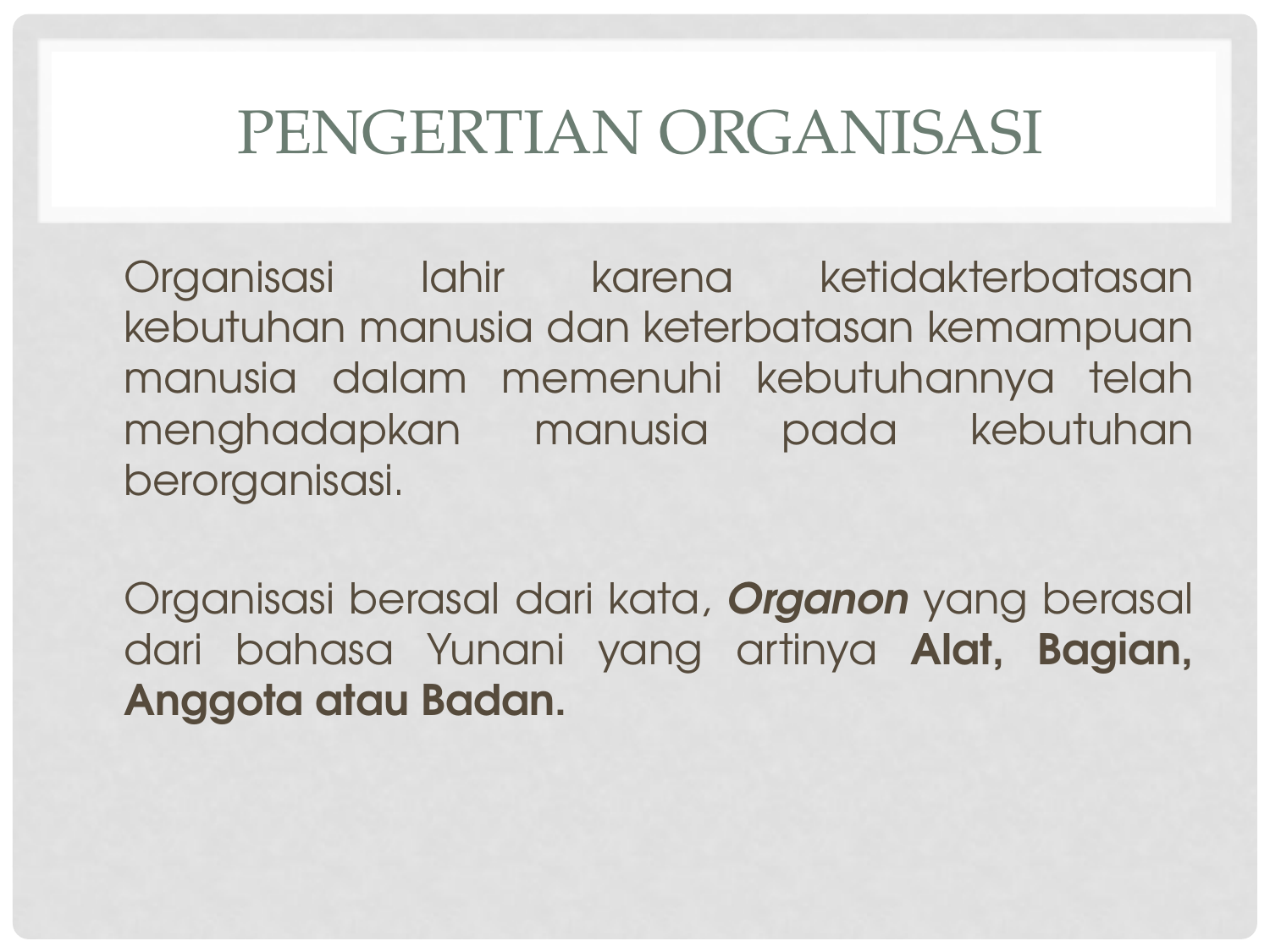

# Pengertian Organisasi
	Organisasi lahir karena ketidakterbatasan kebutuhan manusia dan keterbatasan kemampuan manusia dalam memenuhi kebutuhannya telah menghadapkan manusia pada kebutuhan berorganisasi.

	Organisasi berasal dari kata, Organon yang berasal dari bahasa Yunani yang artinya Alat, Bagian, Anggota atau Badan.